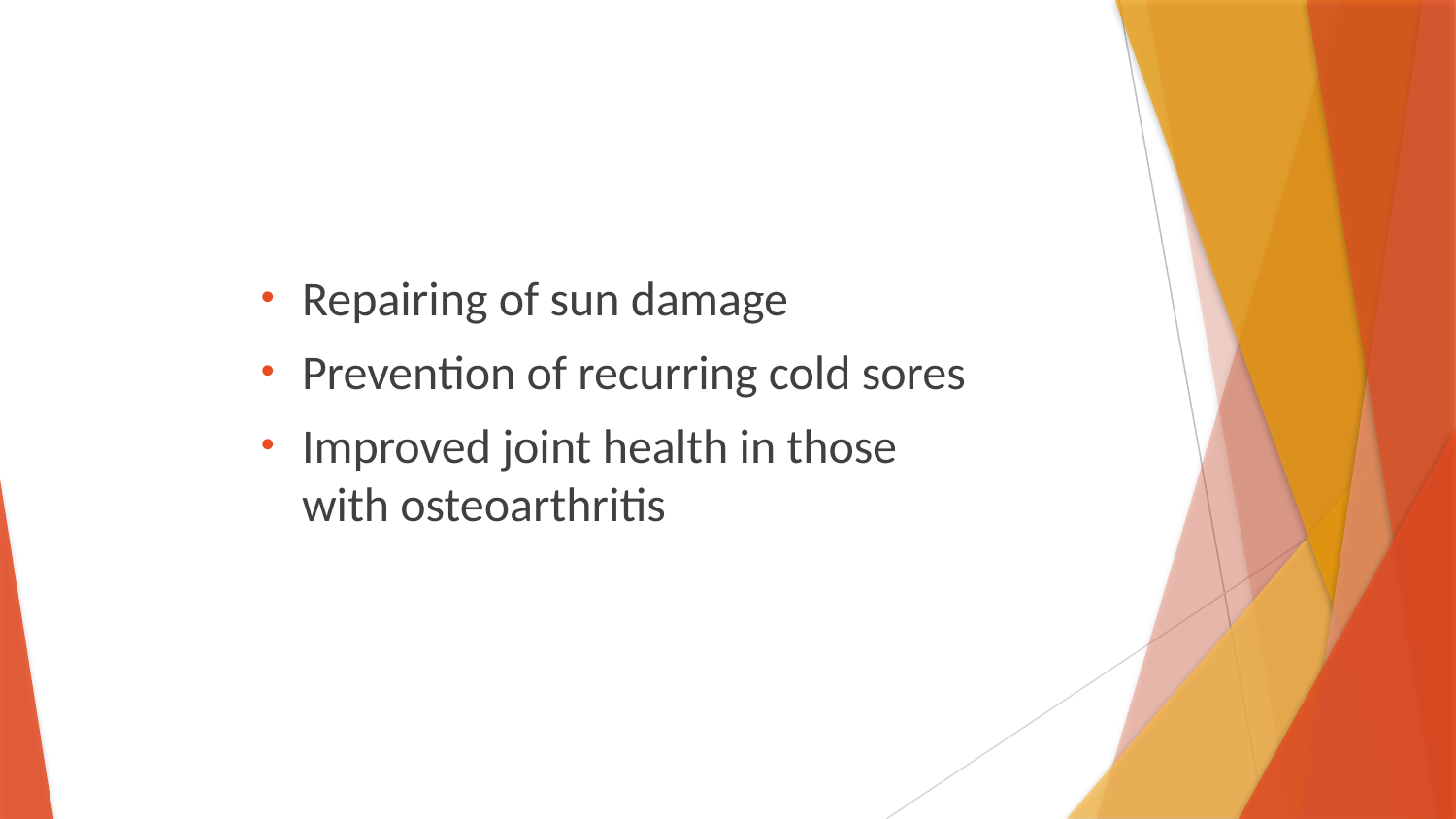

Repairing of sun damage
Prevention of recurring cold sores
Improved joint health in those with osteoarthritis